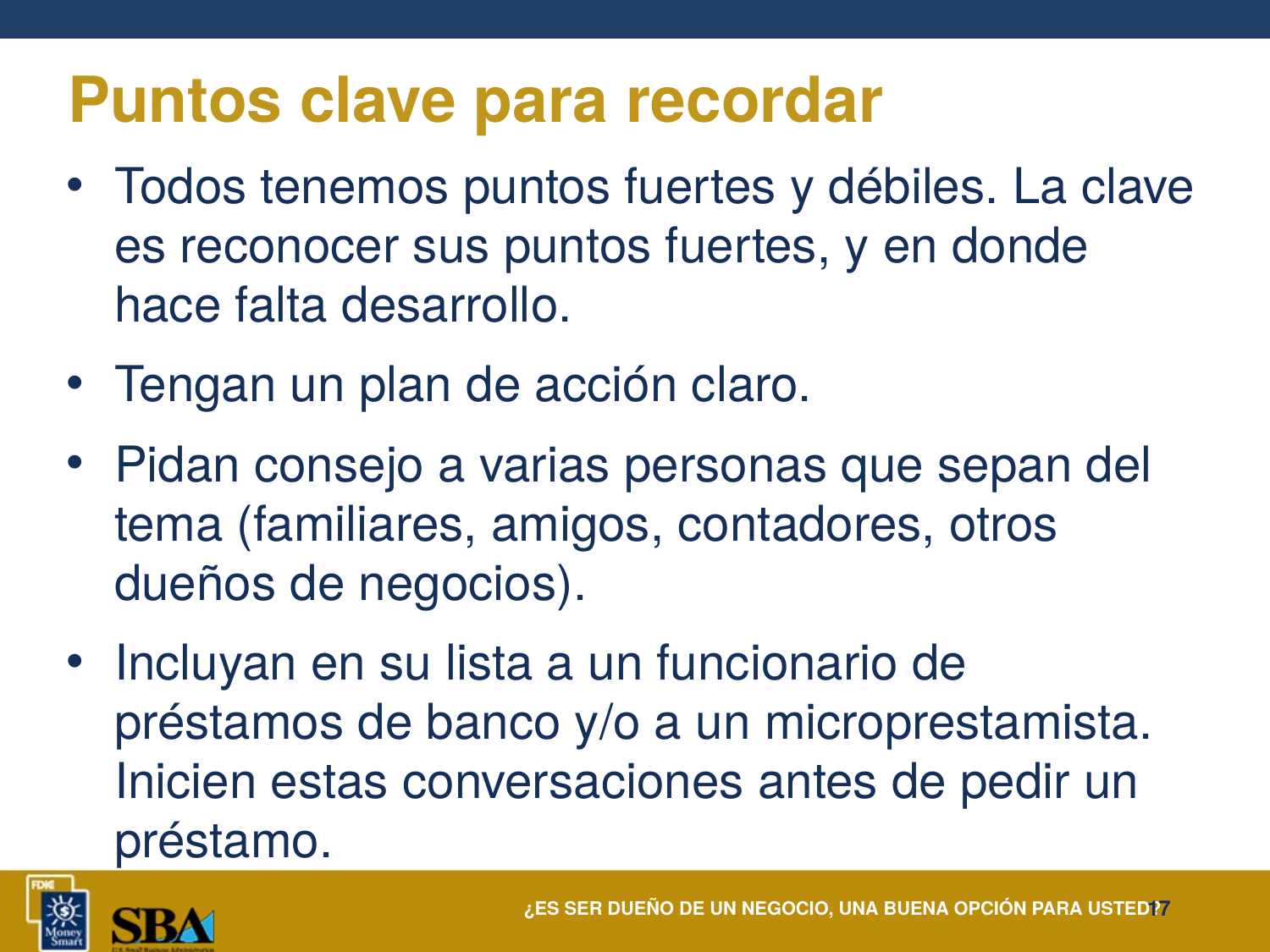

# Puntos clave para recordar
Todos tenemos puntos fuertes y débiles. La clave es reconocer sus puntos fuertes, y en donde hace falta desarrollo.
Tengan un plan de acción claro.
Pidan consejo a varias personas que sepan del tema (familiares, amigos, contadores, otros dueños de negocios).
Incluyan en su lista a un funcionario de préstamos de banco y/o a un microprestamista. Inicien estas conversaciones antes de pedir un préstamo.